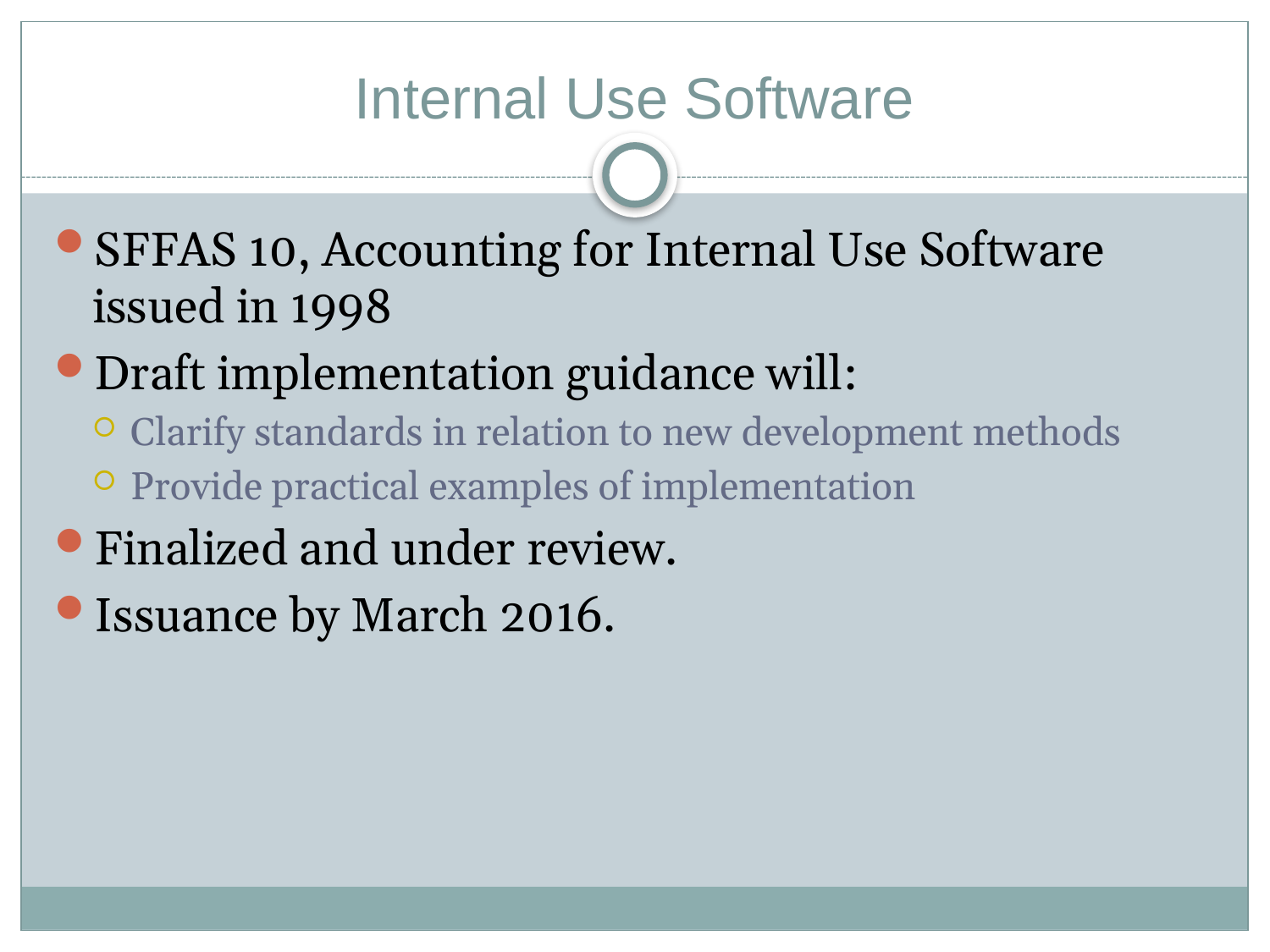

# Internal Use Software
SFFAS 10, Accounting for Internal Use Software issued in 1998
Draft implementation guidance will:
Clarify standards in relation to new development methods
Provide practical examples of implementation
Finalized and under review.
Issuance by March 2016.